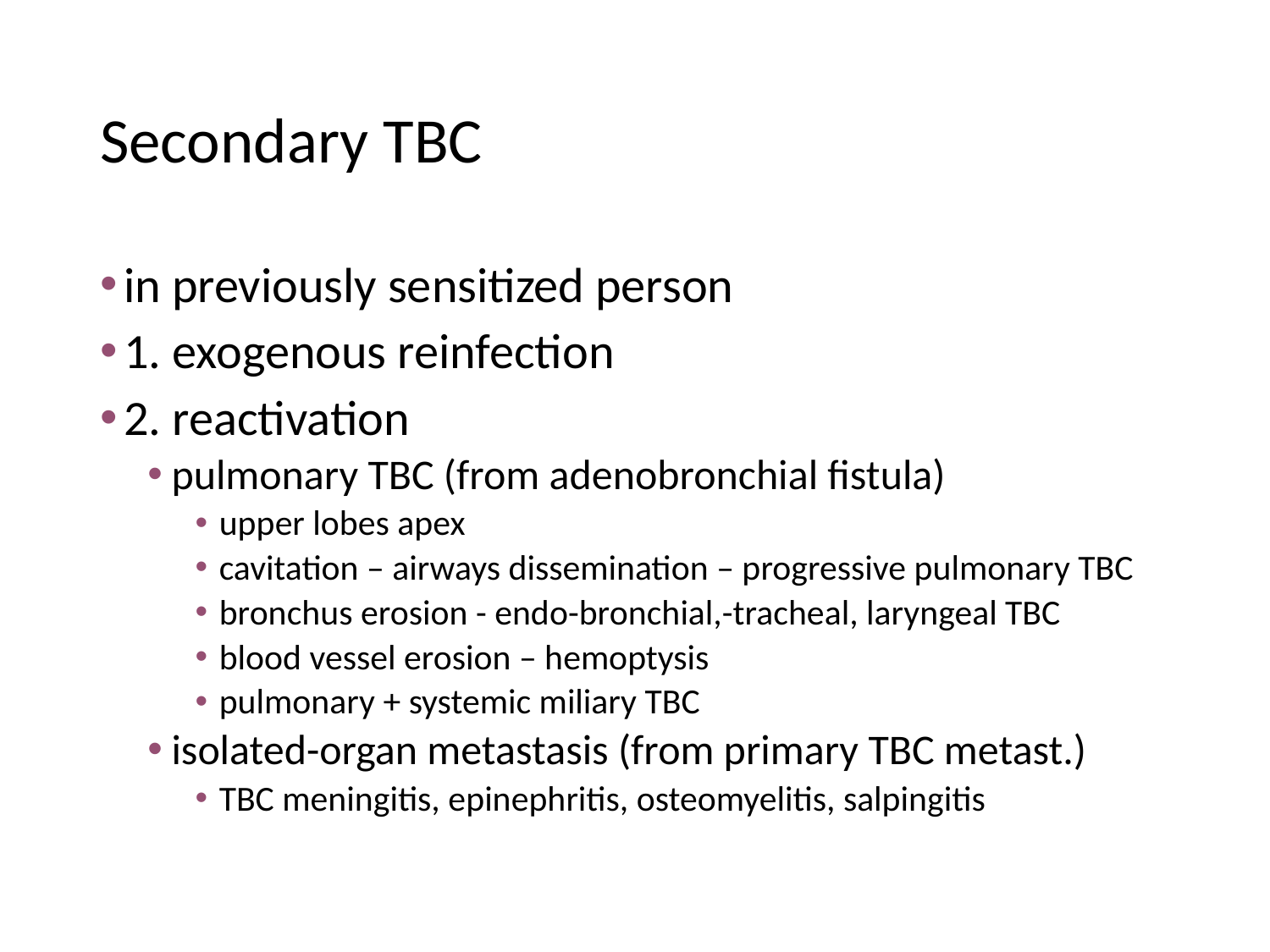

# Secondary TBC
in previously sensitized person
1. exogenous reinfection
2. reactivation
pulmonary TBC (from adenobronchial fistula)
upper lobes apex
cavitation – airways dissemination – progressive pulmonary TBC
bronchus erosion - endo-bronchial,-tracheal, laryngeal TBC
blood vessel erosion – hemoptysis
pulmonary + systemic miliary TBC
isolated-organ metastasis (from primary TBC metast.)
TBC meningitis, epinephritis, osteomyelitis, salpingitis